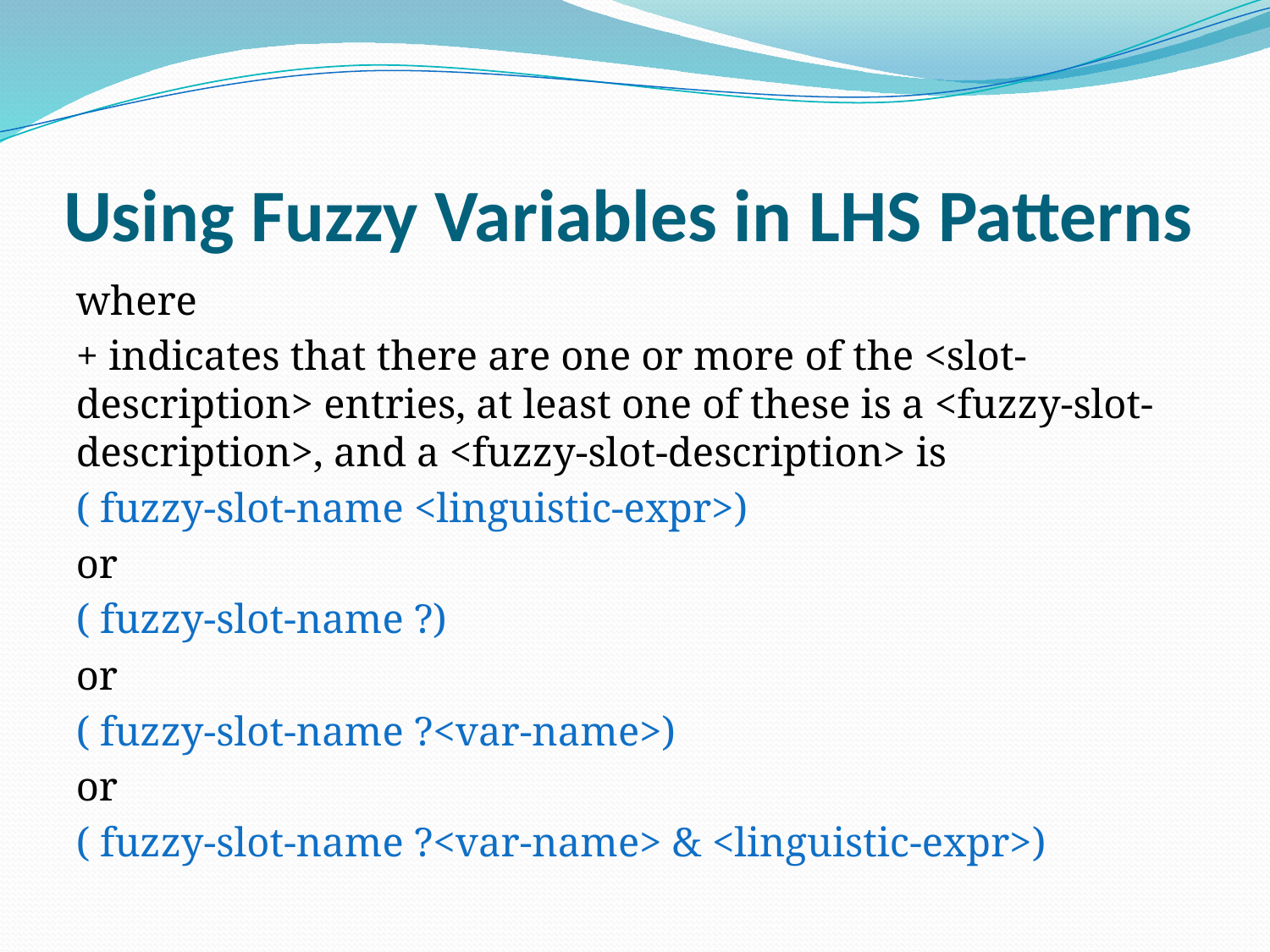

# Using Fuzzy Variables in LHS Patterns
where
+ indicates that there are one or more of the <slot-description> entries, at least one of these is a <fuzzy-slot-description>, and a <fuzzy-slot-description> is
( fuzzy-slot-name <linguistic-expr>)
or
( fuzzy-slot-name ?)
or
( fuzzy-slot-name ?<var-name>)
or
( fuzzy-slot-name ?<var-name> & <linguistic-expr>)